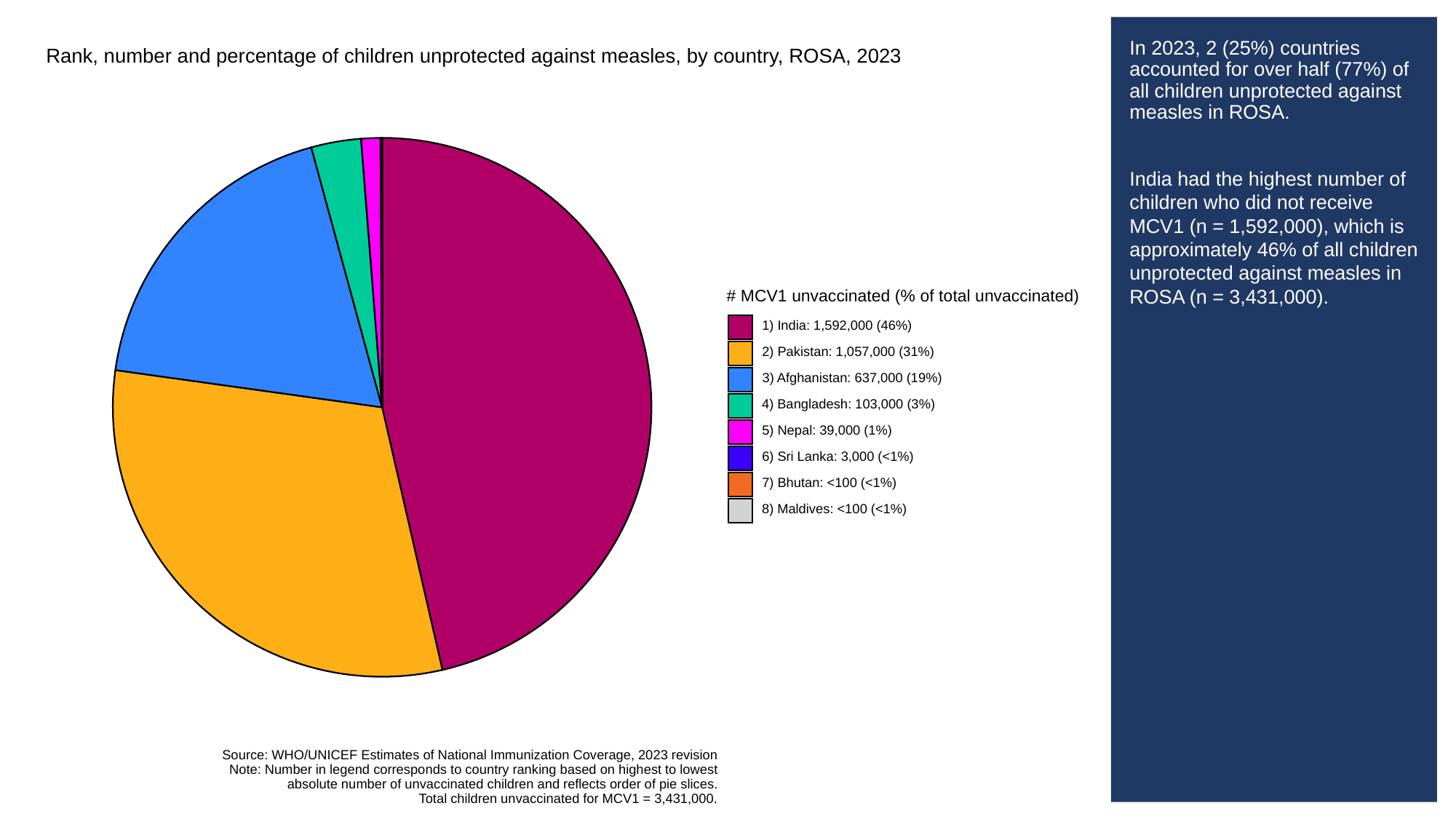

# In 2023, 2 (25%) countries accounted for over half (77%) of all children unprotected against measles in ROSA.

India had the highest number of children who did not receive MCV1 (n = 1,592,000), which is approximately 46% of all children unprotected against measles in ROSA (n = 3,431,000).

Rank, number and percentage of children unprotected against measles, by country, ROSA, 2023

# MCV1 unvaccinated (% of total unvaccinated)

1) India: 1,592,000 (46%)

2) Pakistan: 1,057,000 (31%)

3) Afghanistan: 637,000 (19%)

4) Bangladesh: 103,000 (3%)

5) Nepal: 39,000 (1%)

6) Sri Lanka: 3,000 (<1%)

7) Bhutan: <100 (<1%)

8) Maldives: <100 (<1%)
Source: WHO/UNICEF Estimates of National Immunization Coverage, 2023 revision
Note: Number in legend corresponds to country ranking based on highest to lowest
absolute number of unvaccinated children and reflects order of pie slices.
Total children unvaccinated for MCV1 = 3,431,000.